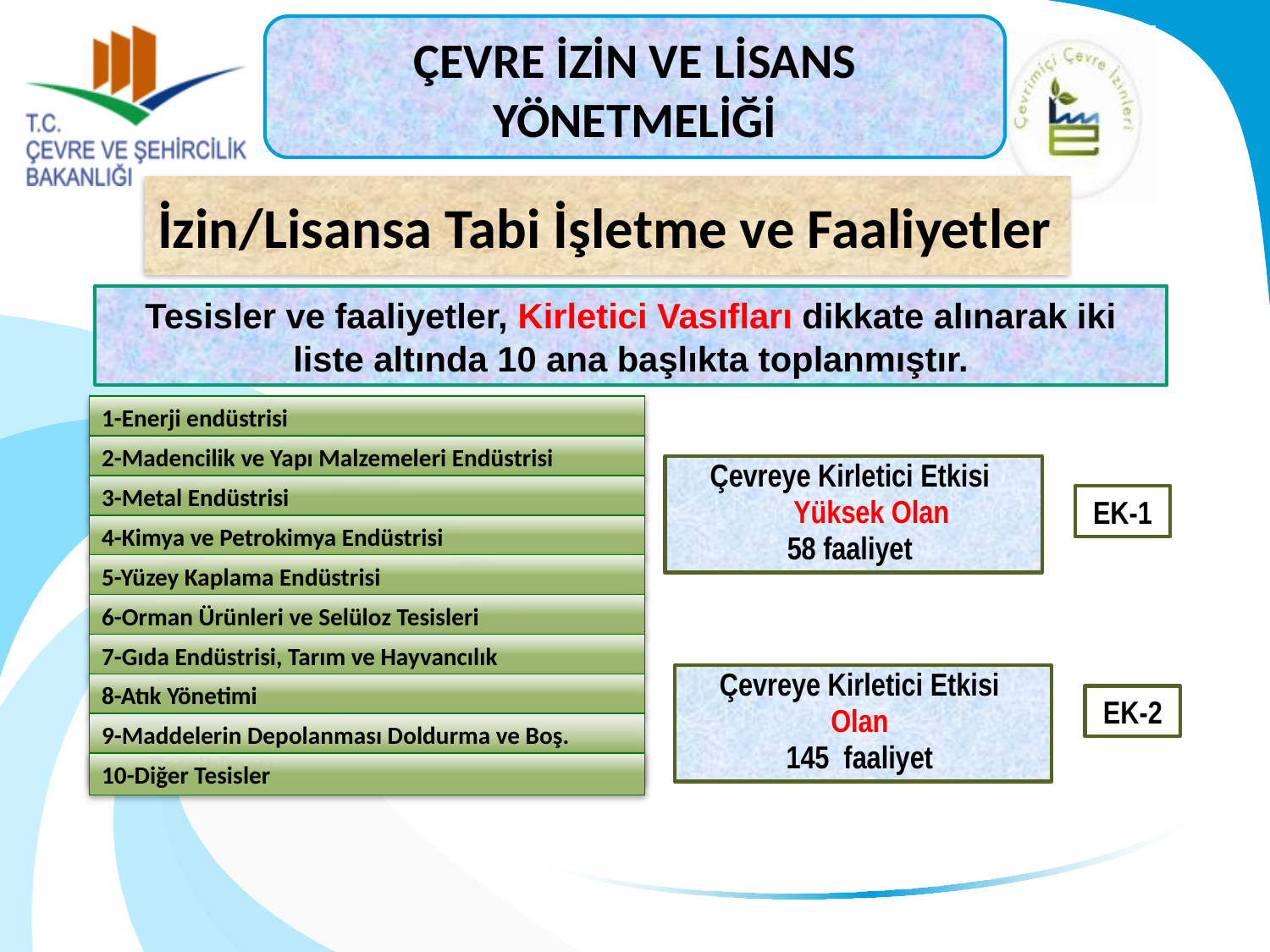

ÇEVRE İZİN VE LİSANS YÖNETMELİĞİ
İzin/Lisansa Tabi İşletme ve Faaliyetler
Tesisler ve faaliyetler, Kirletici Vasıfları dikkate alınarak iki liste altında 10 ana başlıkta toplanmıştır.
1-Enerji endüstrisi
2-Madencilik ve Yapı Malzemeleri Endüstrisi
Çevreye Kirletici Etkisi
      Yüksek Olan
58 faaliyet
3-Metal Endüstrisi
EK-1
4-Kimya ve Petrokimya Endüstrisi
5-Yüzey Kaplama Endüstrisi
6-Orman Ürünleri ve Selüloz Tesisleri
7-Gıda Endüstrisi, Tarım ve Hayvancılık
Çevreye Kirletici Etkisi
Olan
145  faaliyet
8-Atık Yönetimi
EK-2
9-Maddelerin Depolanması Doldurma ve Boş. Boşaltılması
10-Diğer Tesisler